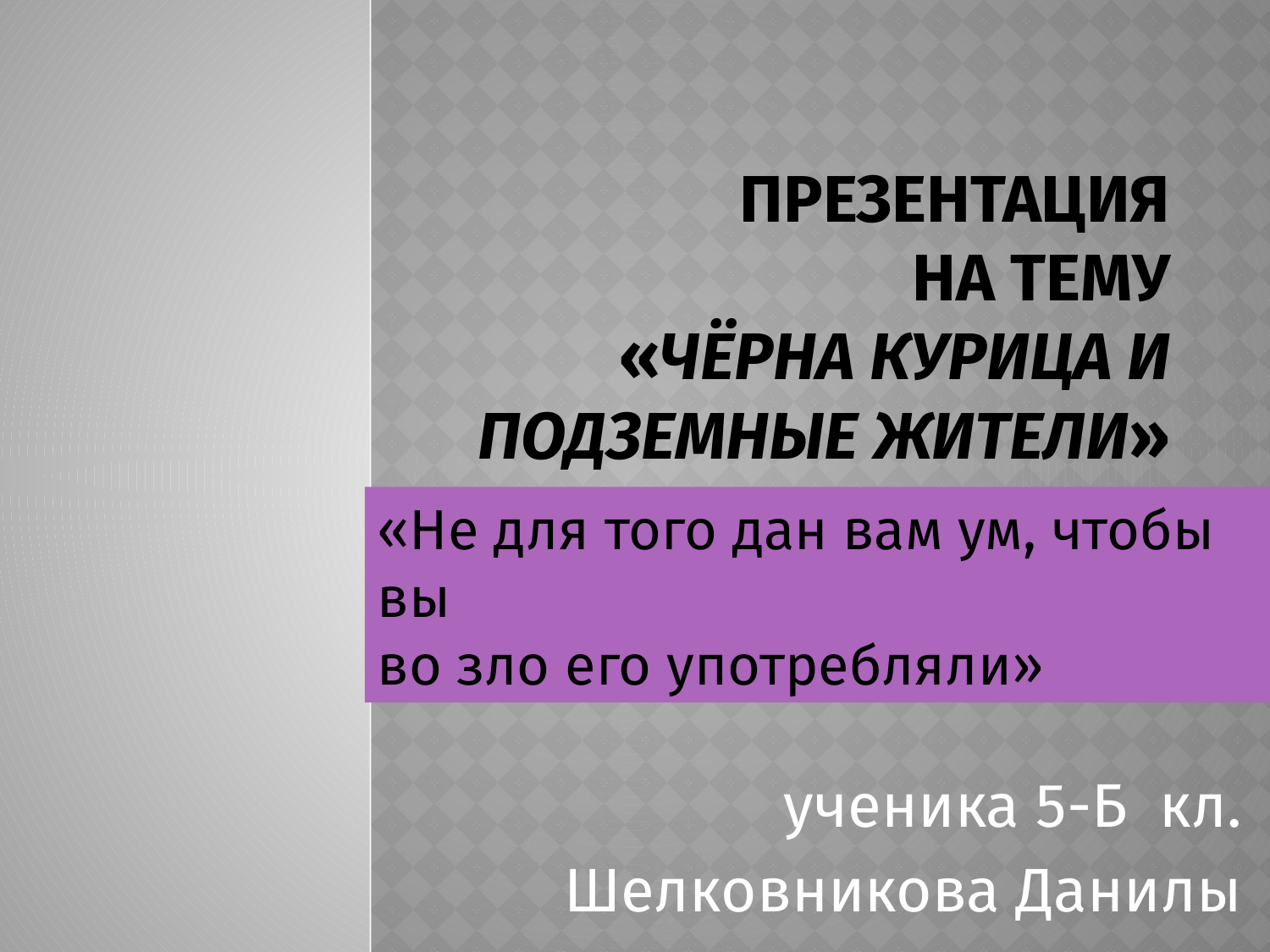

# Презентация на тему «Чёрна курица и подземные жители»
«Не для того дан вам ум, чтобы вы
во зло его употребляли»
                                    ученика 5-Б  кл.
                       Шелковникова Данилы